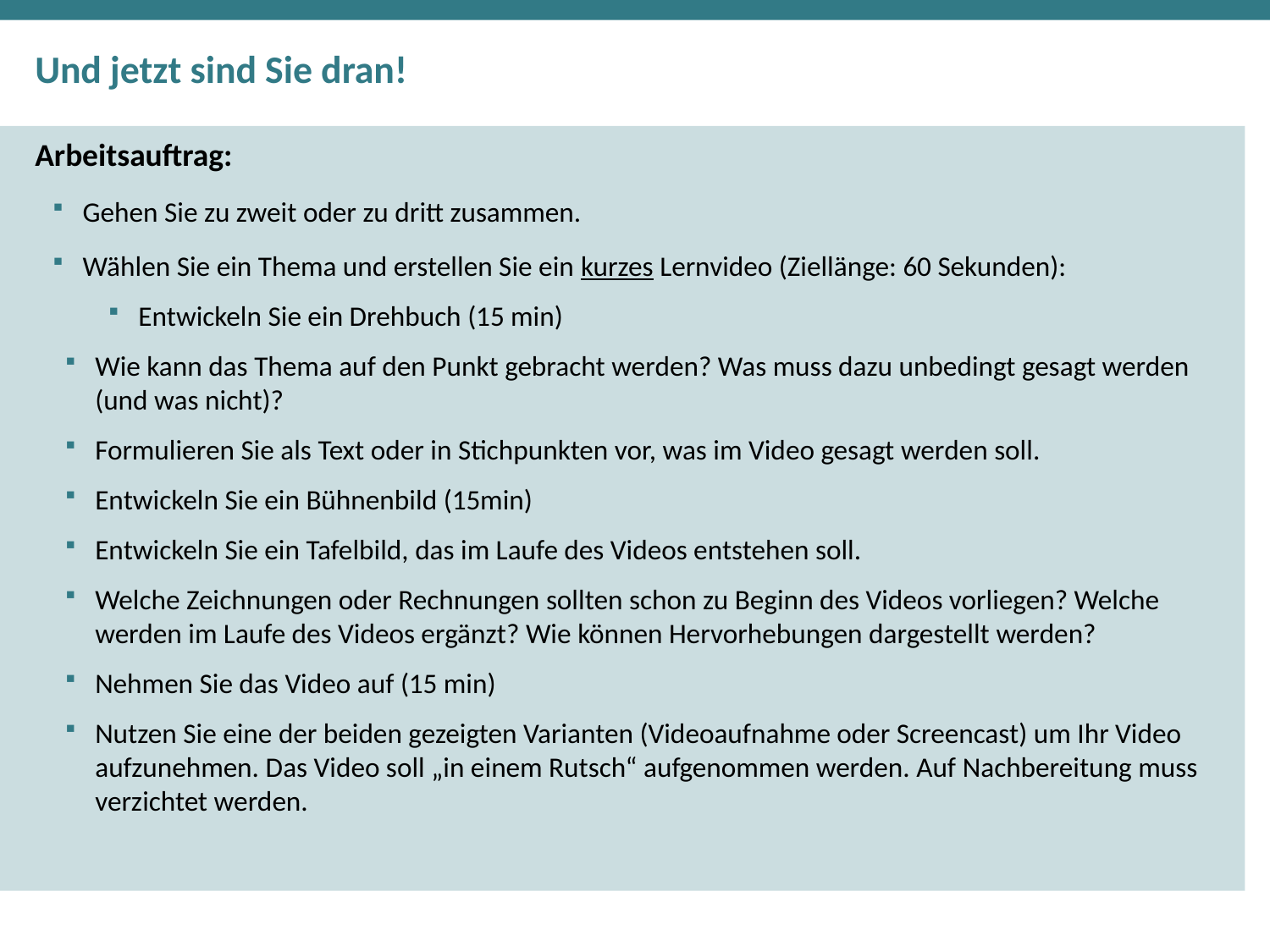

# Und jetzt sind Sie dran!

Arbeitsauftrag:
Gehen Sie zu zweit oder zu dritt zusammen.
Wählen Sie ein Thema und erstellen Sie ein kurzes Lernvideo (Ziellänge: 60 Sekunden):
Entwickeln Sie ein Drehbuch (15 min)
Wie kann das Thema auf den Punkt gebracht werden? Was muss dazu unbedingt gesagt werden (und was nicht)?
Formulieren Sie als Text oder in Stichpunkten vor, was im Video gesagt werden soll.
Entwickeln Sie ein Bühnenbild (15min)
Entwickeln Sie ein Tafelbild, das im Laufe des Videos entstehen soll.
Welche Zeichnungen oder Rechnungen sollten schon zu Beginn des Videos vorliegen? Welche werden im Laufe des Videos ergänzt? Wie können Hervorhebungen dargestellt werden?
Nehmen Sie das Video auf (15 min)
Nutzen Sie eine der beiden gezeigten Varianten (Videoaufnahme oder Screencast) um Ihr Video aufzunehmen. Das Video soll „in einem Rutsch“ aufgenommen werden. Auf Nachbereitung muss verzichtet werden.